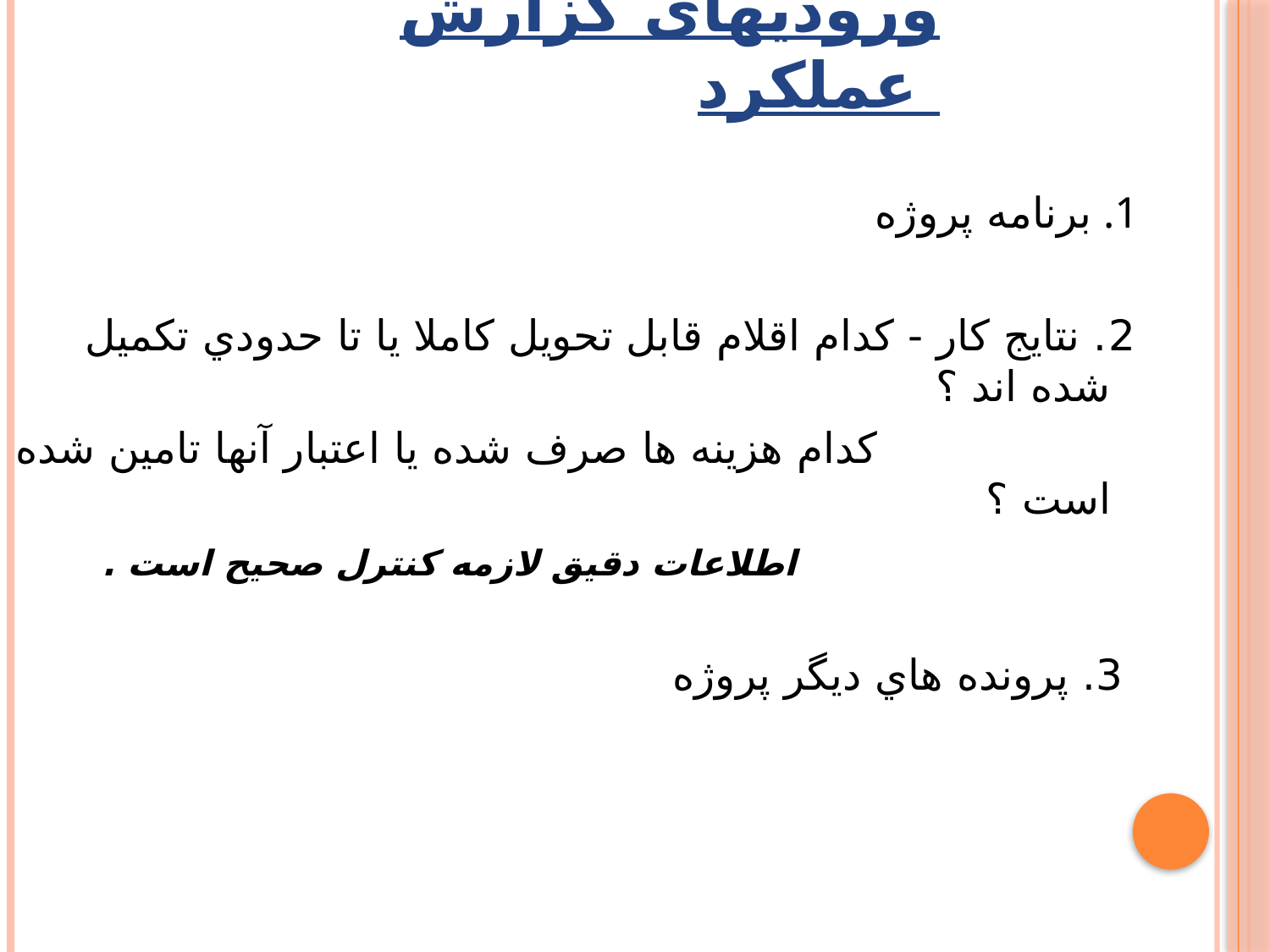

# وروديهای گزارش عملکرد
 1. برنامه پروژه

 2. نتايج كار - كدام اقلام قابل تحويل كاملا يا تا حدودي تكميل شده اند ؟
                    كدام هزينه ها صرف شده يا اعتبار آنها تامين شده است ؟
                          اطلاعات دقيق لازمه كنترل صحيح است .

  3. پرونده هاي ديگر پروژه